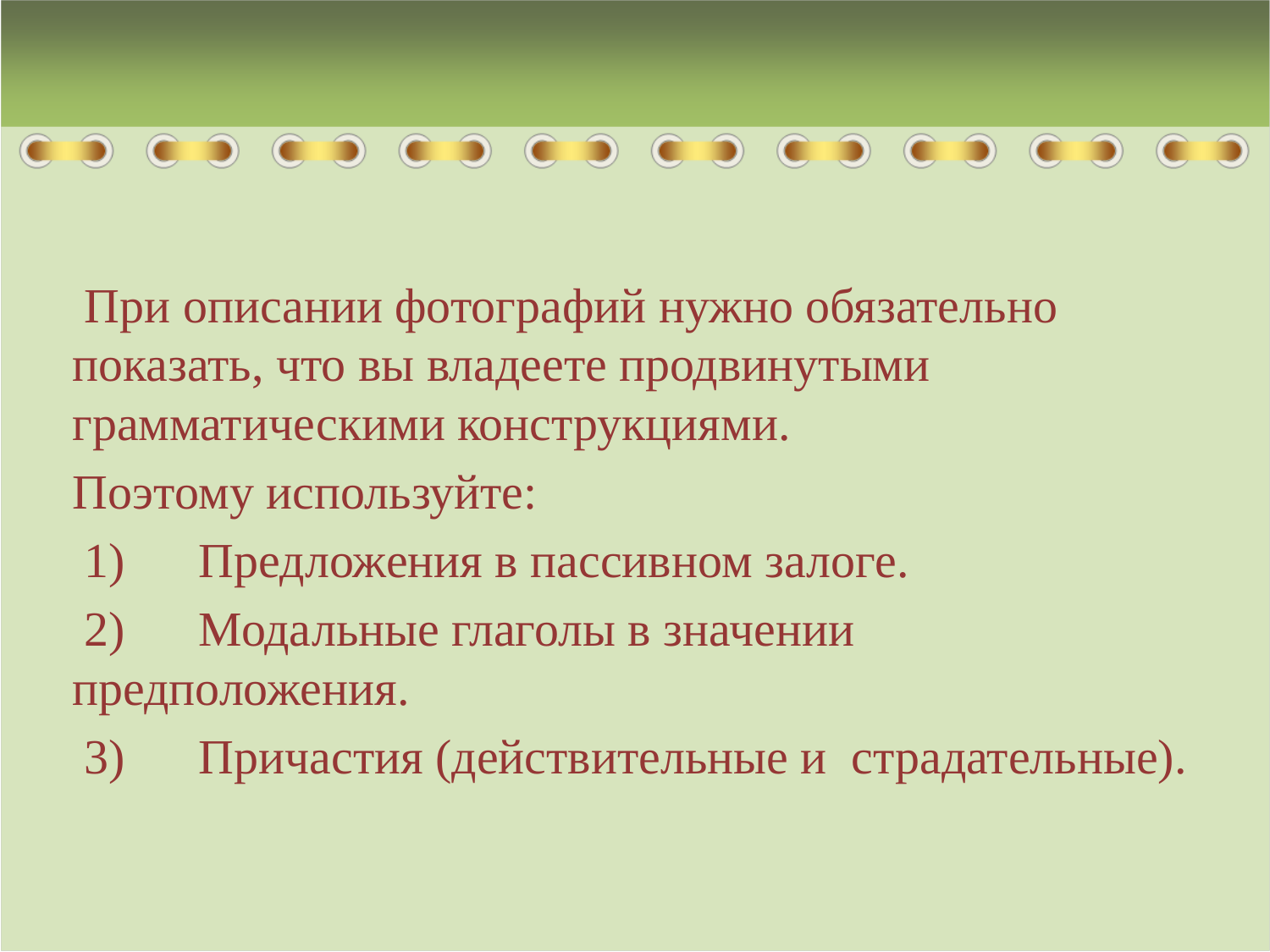

При описании фотографий нужно обязательно показать, что вы владеете продвинутыми грамматическими конструкциями.
Поэтому используйте:
 1)      Предложения в пассивном залоге.
 2)      Модальные глаголы в значении предположения.
 3)      Причастия (действительные и  страдательные).